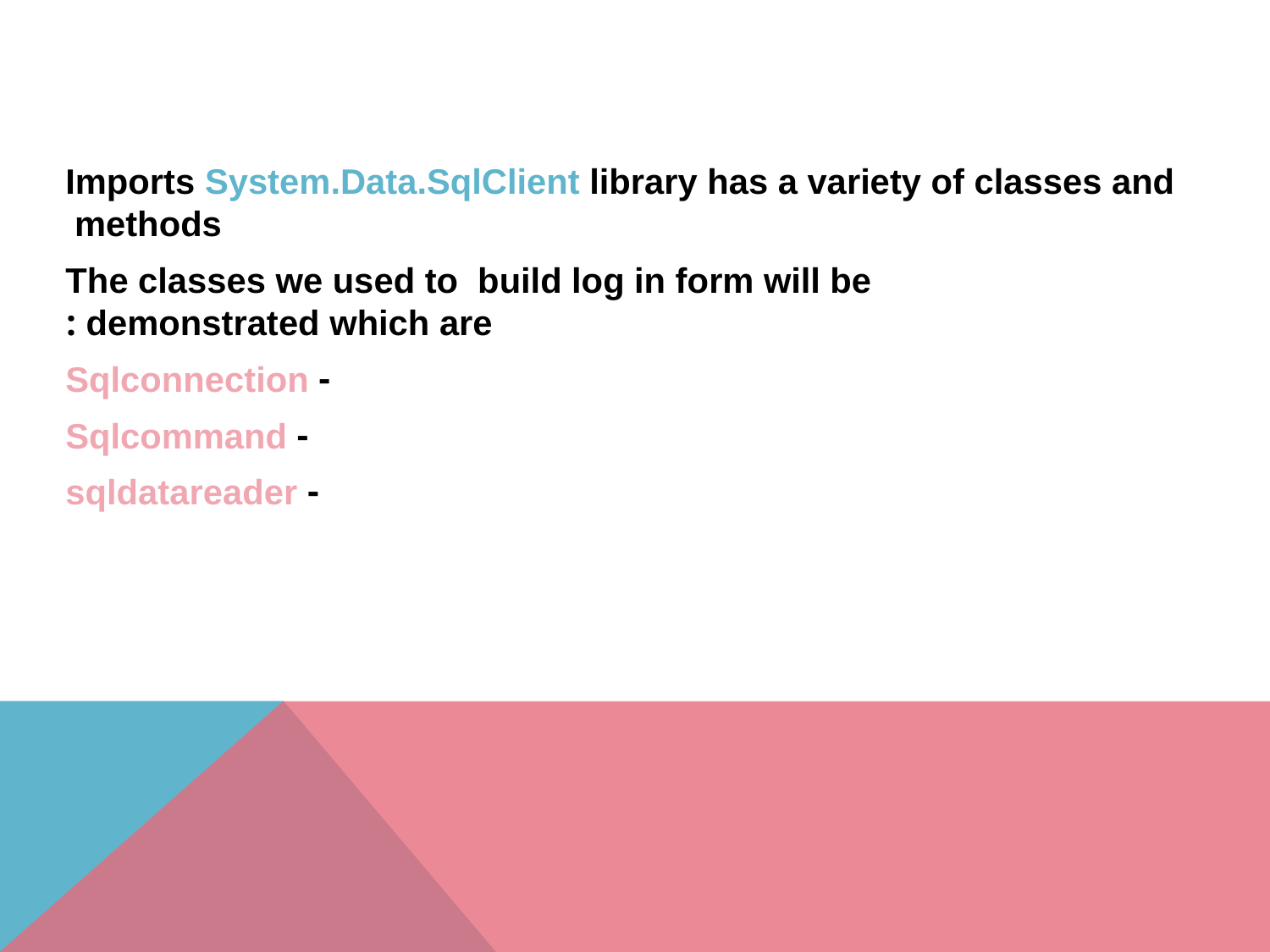

Imports System.Data.SqlClient library has a variety of classes and methods
The classes we used to  build log in form will be demonstrated which are :
- Sqlconnection
- Sqlcommand
- sqldatareader